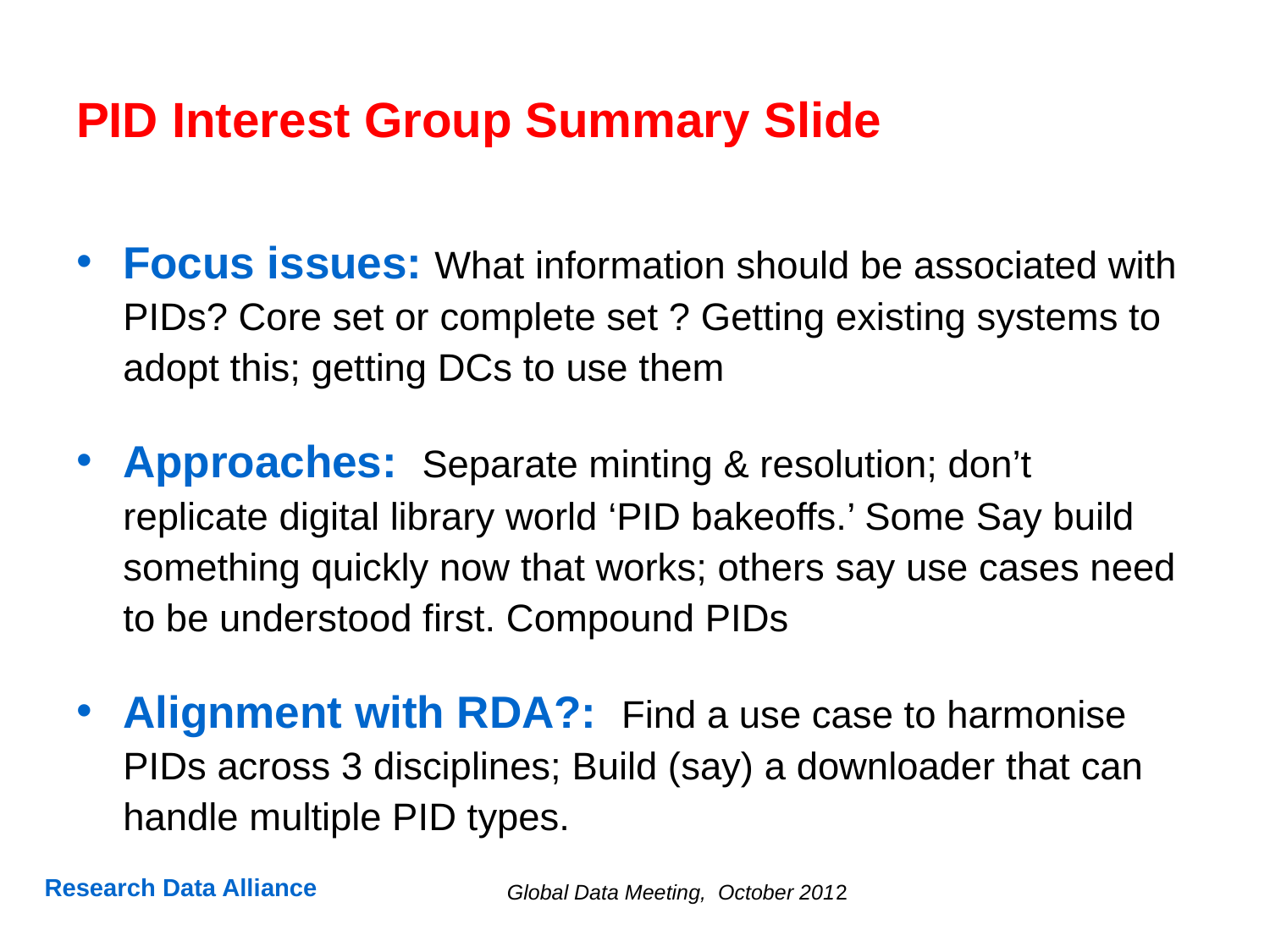

# PID Interest Group Summary Slide
Focus issues: What information should be associated with PIDs? Core set or complete set ? Getting existing systems to adopt this; getting DCs to use them
Approaches:  Separate minting & resolution; don’t replicate digital library world ‘PID bakeoffs.’ Some Say build something quickly now that works; others say use cases need to be understood first. Compound PIDs
Alignment with RDA?:  Find a use case to harmonise PIDs across 3 disciplines; Build (say) a downloader that can handle multiple PID types.